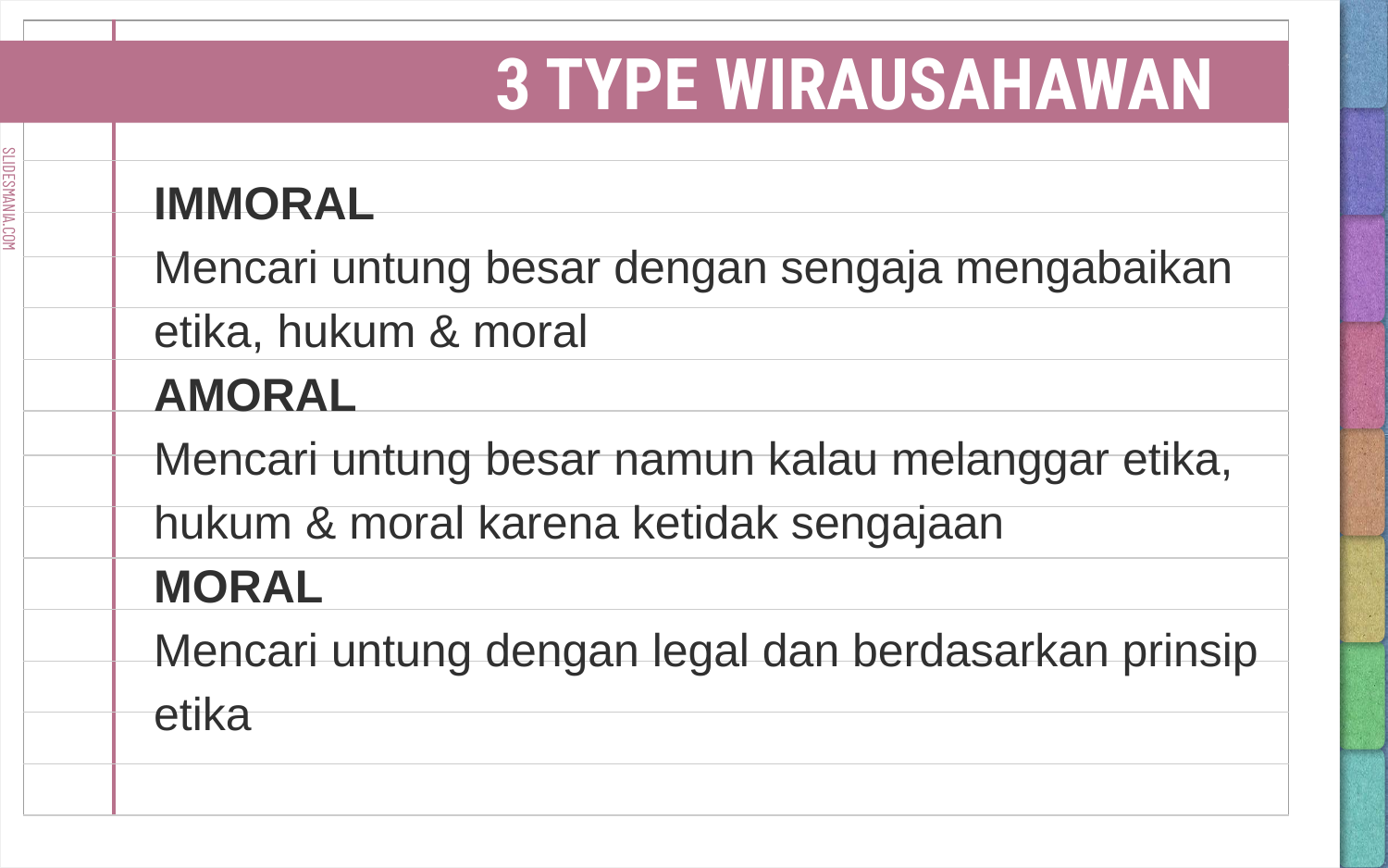

# 3 TYPE WIRAUSAHAWAN
IMMORAL
Mencari untung besar dengan sengaja mengabaikan etika, hukum & moral
AMORAL
Mencari untung besar namun kalau melanggar etika, hukum & moral karena ketidak sengajaan
MORAL
Mencari untung dengan legal dan berdasarkan prinsip etika